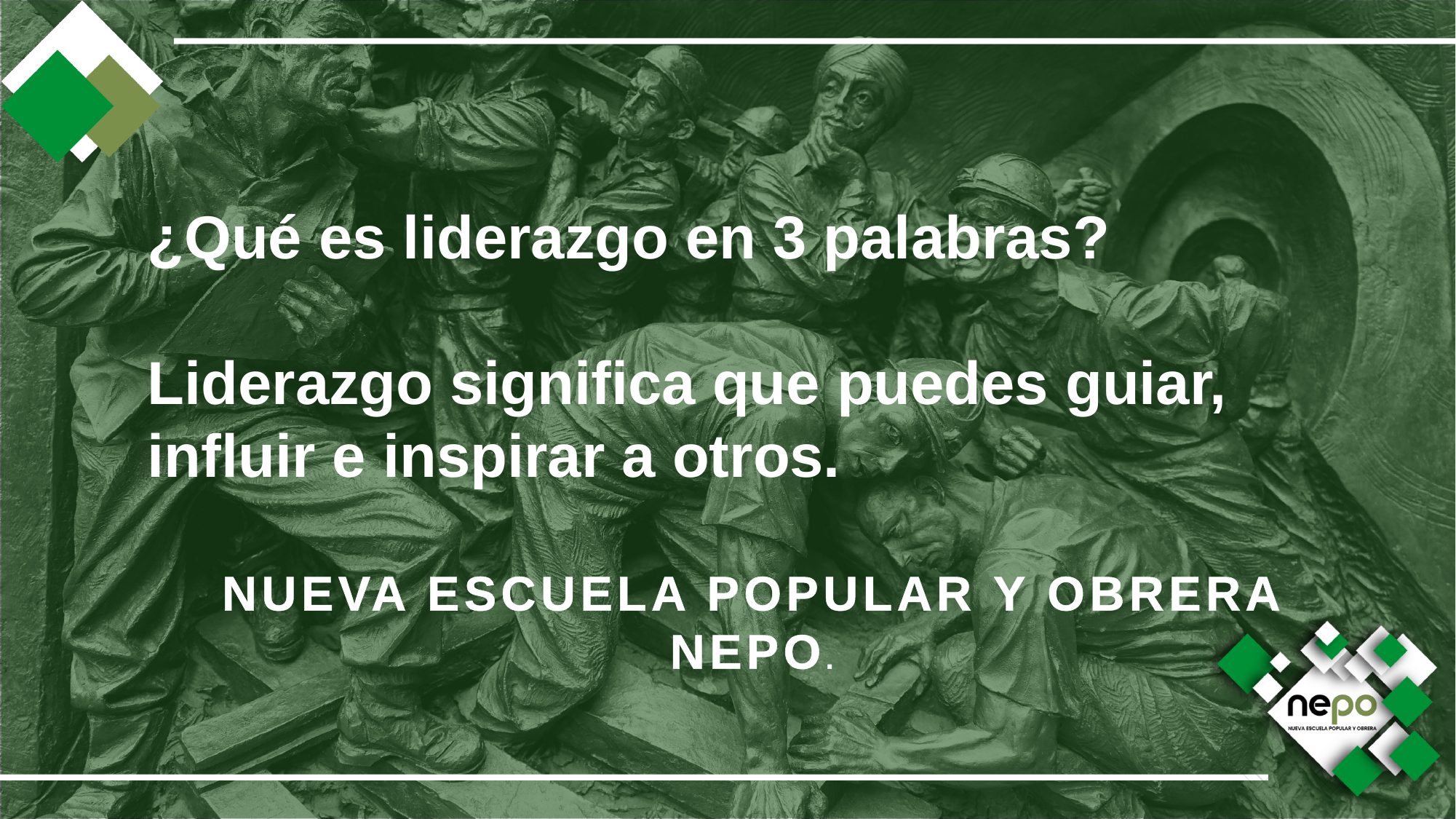

¿Qué es liderazgo en 3 palabras?

Liderazgo significa que puedes guiar, influir e inspirar a otros.

NUEVA ESCUELA POPULAR Y OBRERA
NEPO.